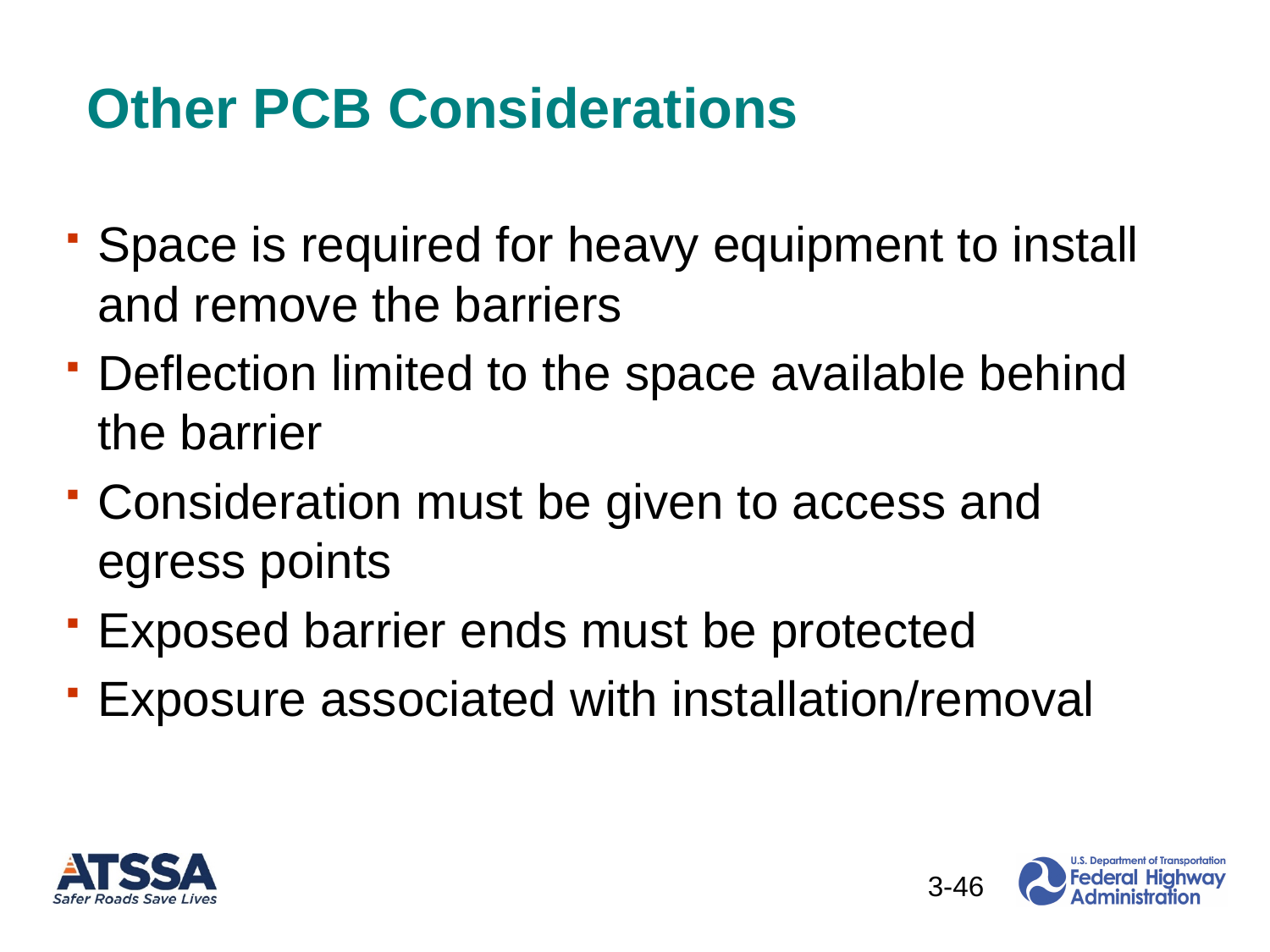

Other PCB Considerations

Space is required for heavy equipment to install and remove the barriers
Deflection limited to the space available behind the barrier
Consideration must be given to access and egress points
Exposed barrier ends must be protected
Exposure associated with installation/removal